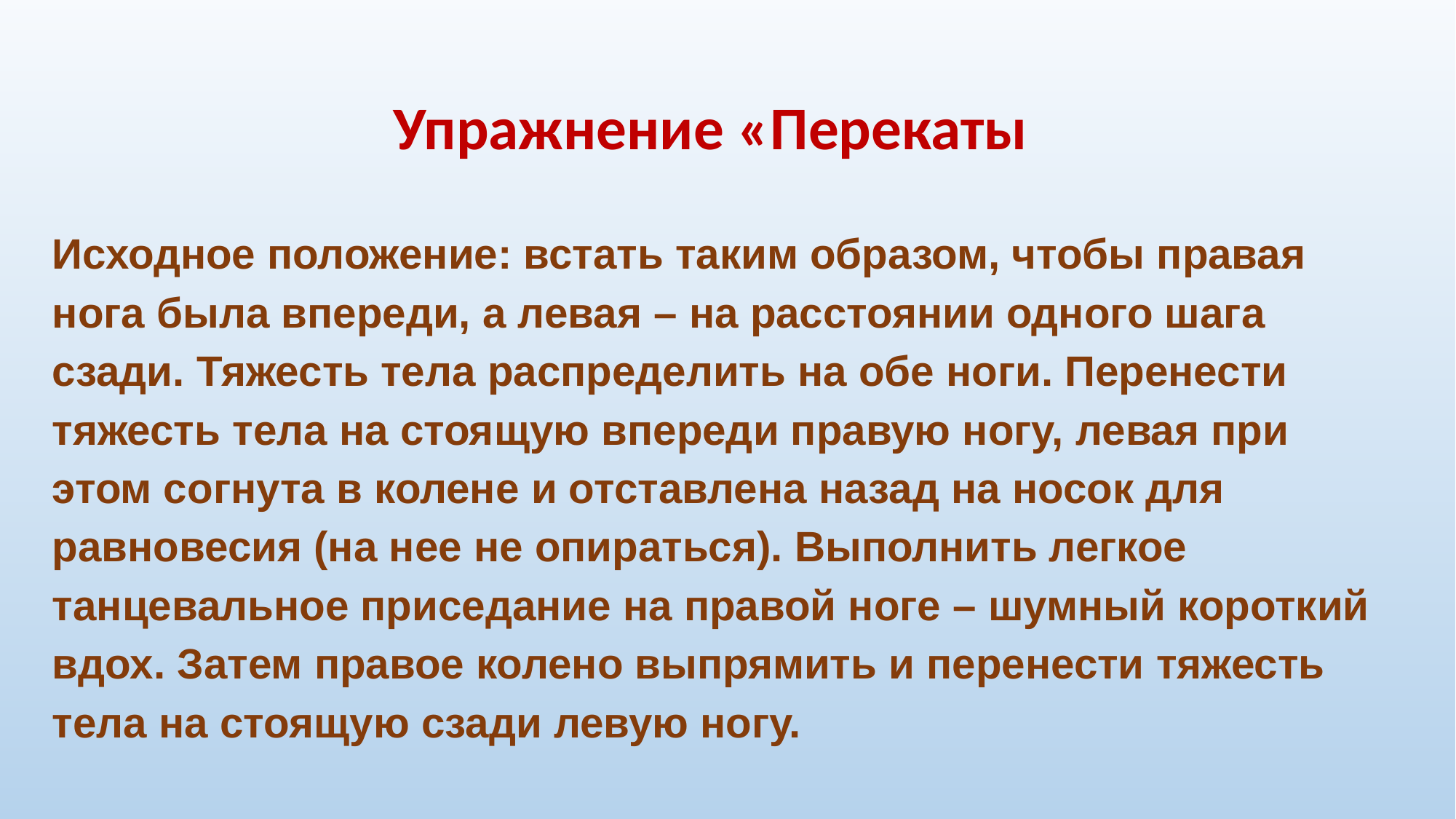

Упражнение «Перекаты
Исходное положение: встать таким образом, чтобы правая нога была впереди, а левая – на расстоянии одного шага сзади. Тяжесть тела распределить на обе ноги. Перенести тяжесть тела на стоящую впереди правую ногу, левая при этом согнута в колене и отставлена назад на носок для равновесия (на нее не опираться). Выполнить легкое танцевальное приседание на правой ноге – шумный короткий вдох. Затем правое колено выпрямить и перенести тяжесть тела на стоящую сзади левую ногу.